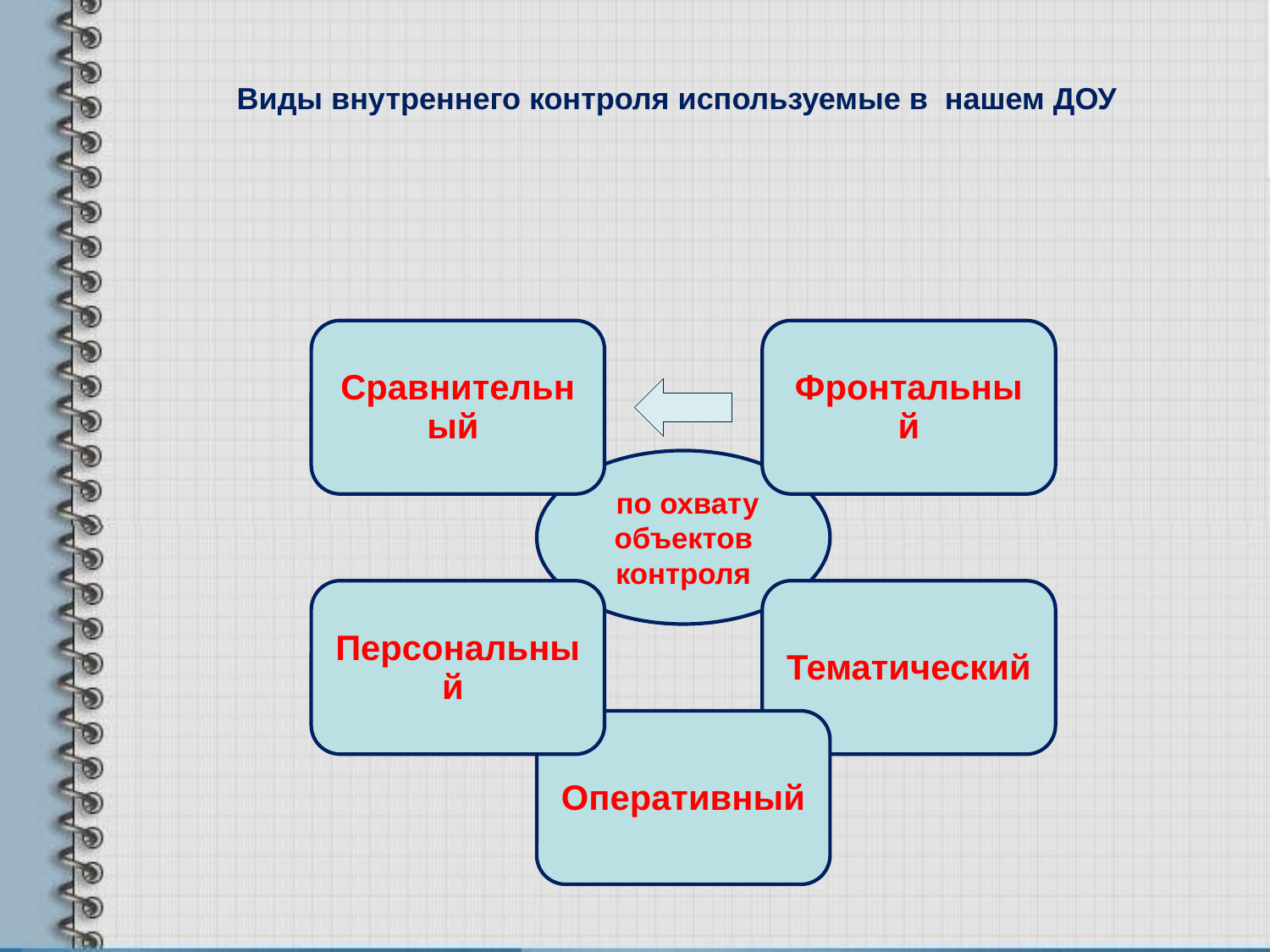

# Виды внутреннего контроля используемые в  нашем ДОУ
 по охвату объектов контроля
Фронтальный
Тематический
Оперативный
Персональный
Сравнительный